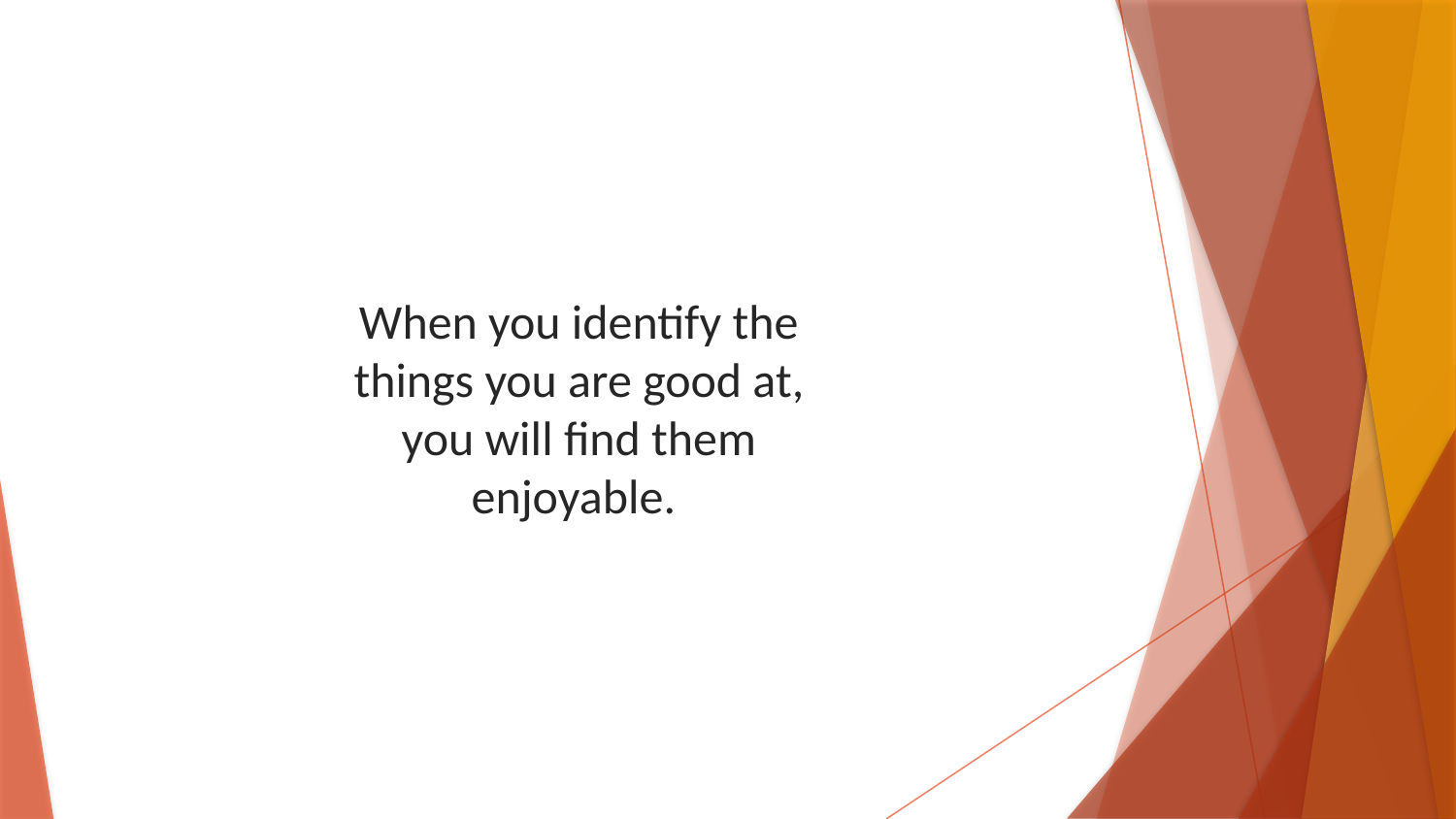

When you identify the things you are good at, you will find them enjoyable.